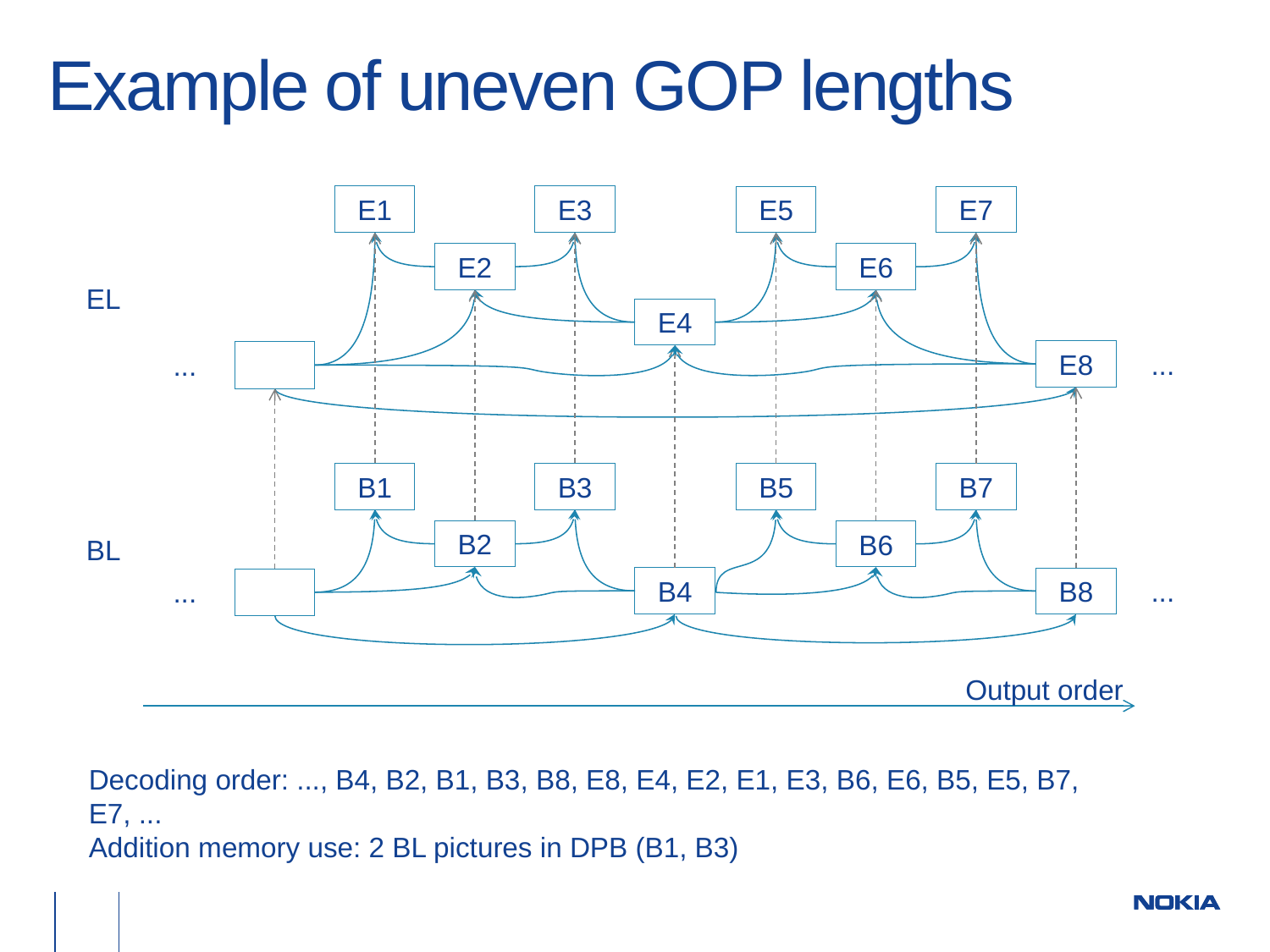

# Example of uneven GOP lengths
E1
E3
E5
E7
E2
E6
EL
E4
E8
...

...
B1
B3
B5
B7
B2
B6
BL
B4
B8
...

...
Output order
Decoding order: ..., B4, B2, B1, B3, B8, E8, E4, E2, E1, E3, B6, E6, B5, E5, B7, E7, ...
Addition memory use: 2 BL pictures in DPB (B1, B3)